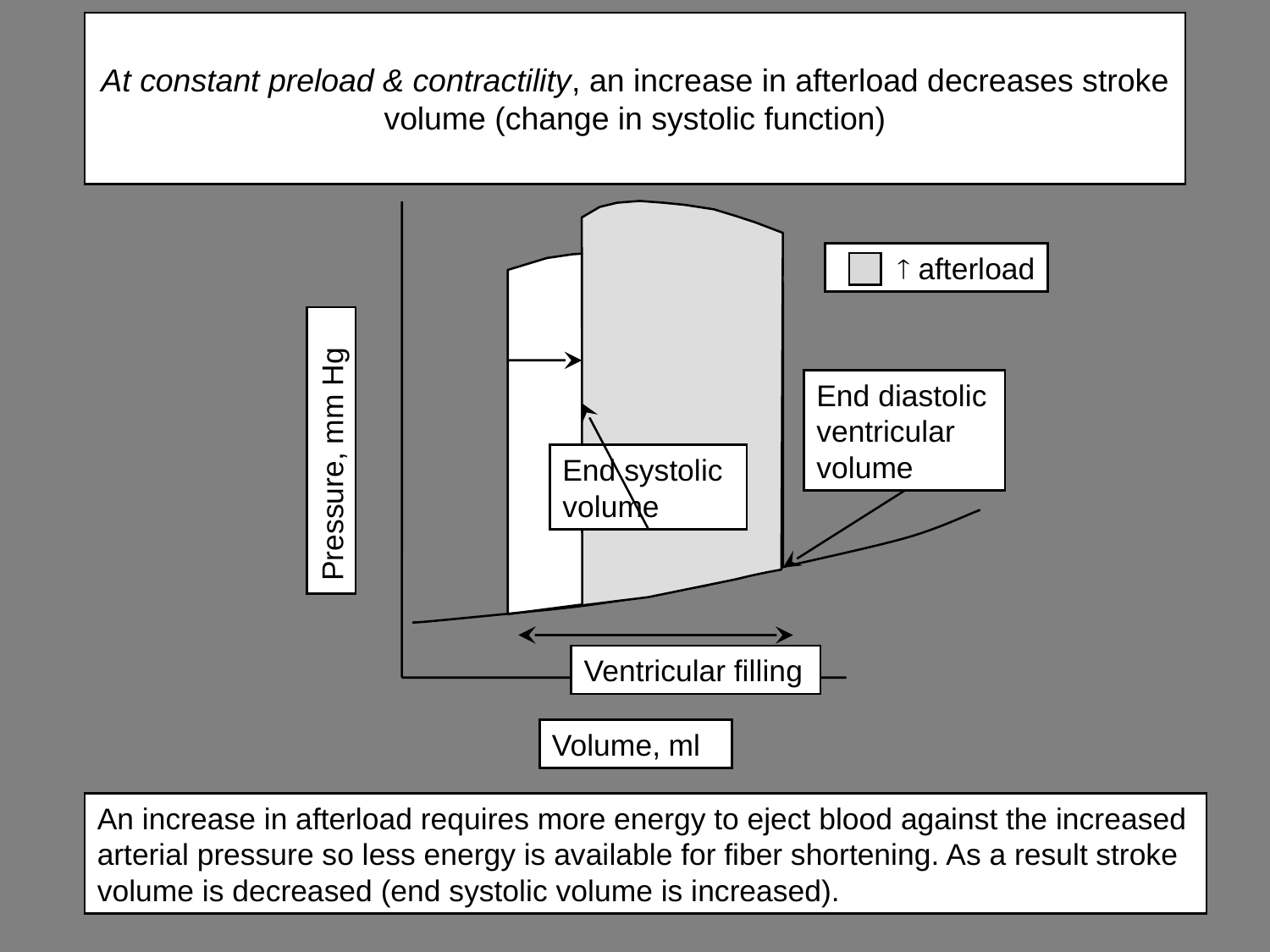

# At constant preload & contractility, an increase in afterload decreases stroke volume (change in systolic function)

     ↑ afterload

End diastolic ventricular volume
Pressure, mm Hg
End systolic volume

Ventricular filling
Volume, ml
An increase in afterload requires more energy to eject blood against the increased arterial pressure so less energy is available for fiber shortening. As a result stroke volume is decreased (end systolic volume is increased).